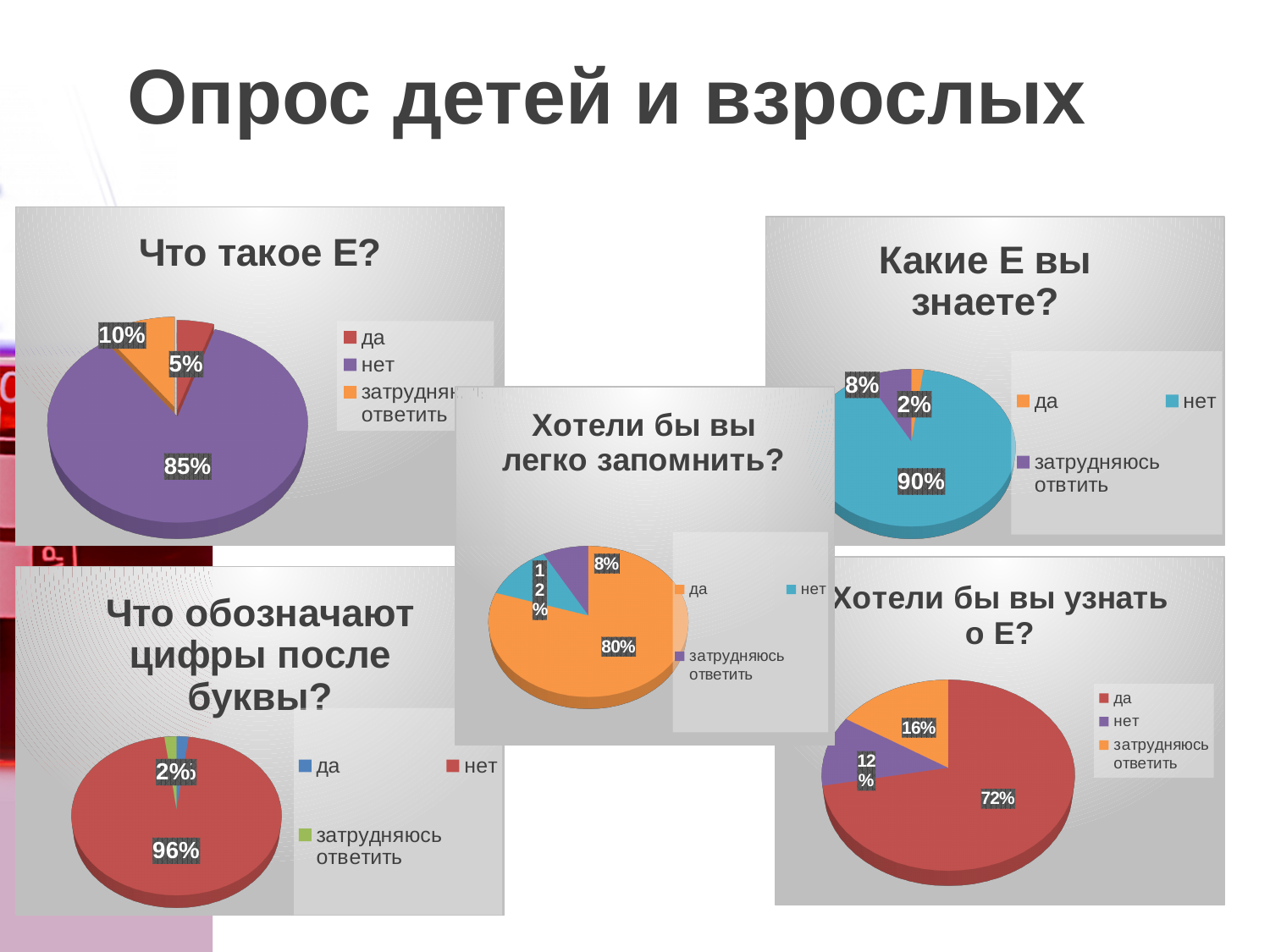

# Опрос детей и взрослых

[unsupported chart]

[unsupported chart]

[unsupported chart]

[unsupported chart]

[unsupported chart]